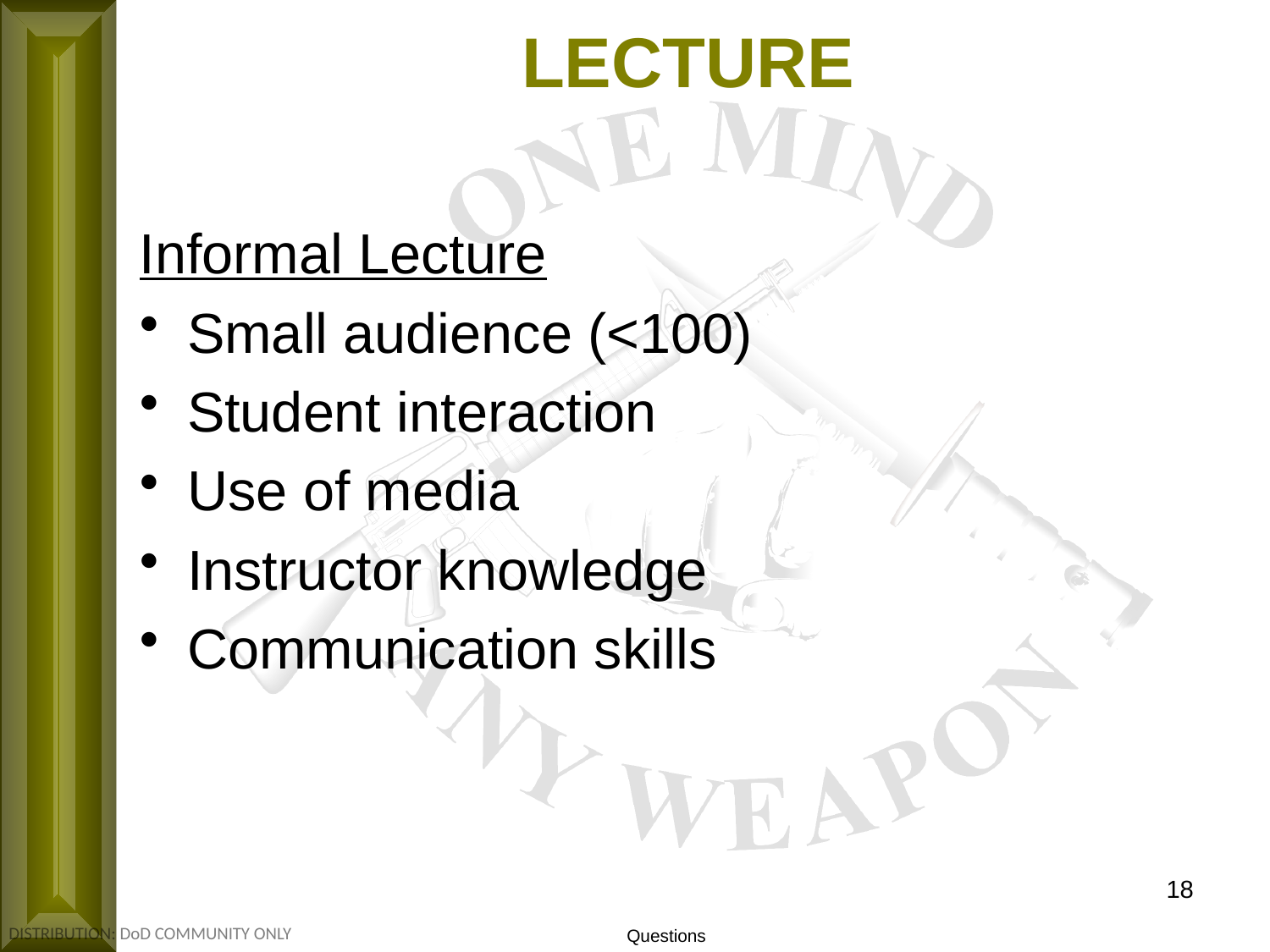

LECTURE
Informal Lecture
Small audience (<100)
Student interaction
Use of media
Instructor knowledge
Communication skills
18
Questions